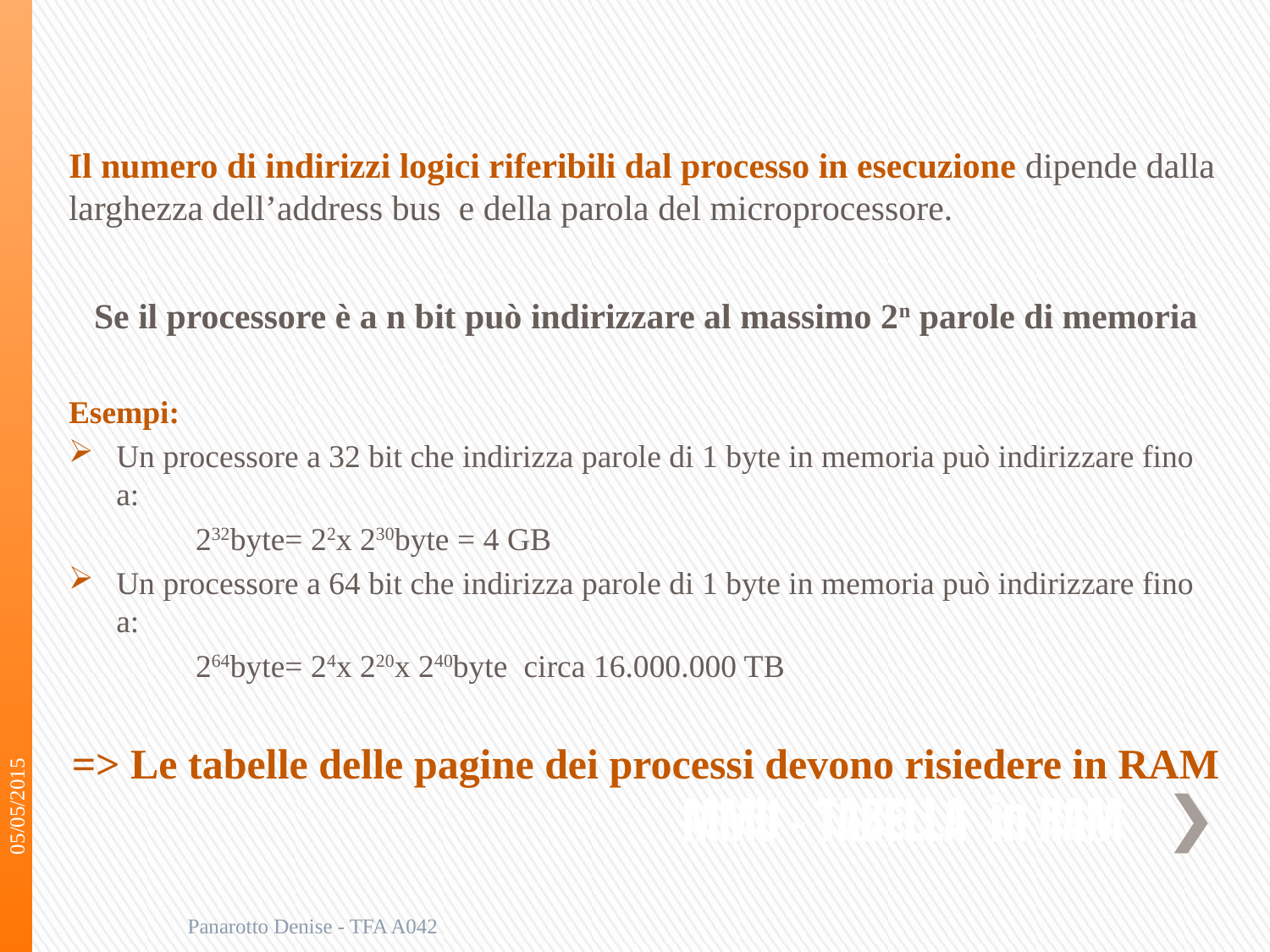

Il numero di indirizzi logici riferibili dal processo in esecuzione dipende dalla larghezza dell’address bus  e della parola del microprocessore.

Se il processore è a n bit può indirizzare al massimo 2n parole di memoria

Esempi:
Un processore a 32 bit che indirizza parole di 1 byte in memoria può indirizzare fino a:
	232byte= 22x 230byte = 4 GB
Un processore a 64 bit che indirizza parole di 1 byte in memoria può indirizzare fino a:
	264byte= 24x 220x 240byte  circa 16.000.000 TB

=> Le tabelle delle pagine dei processi devono risiedere in RAM

05/05/2015
MMU – TABELLA  in RAM
Panarotto Denise - TFA A042